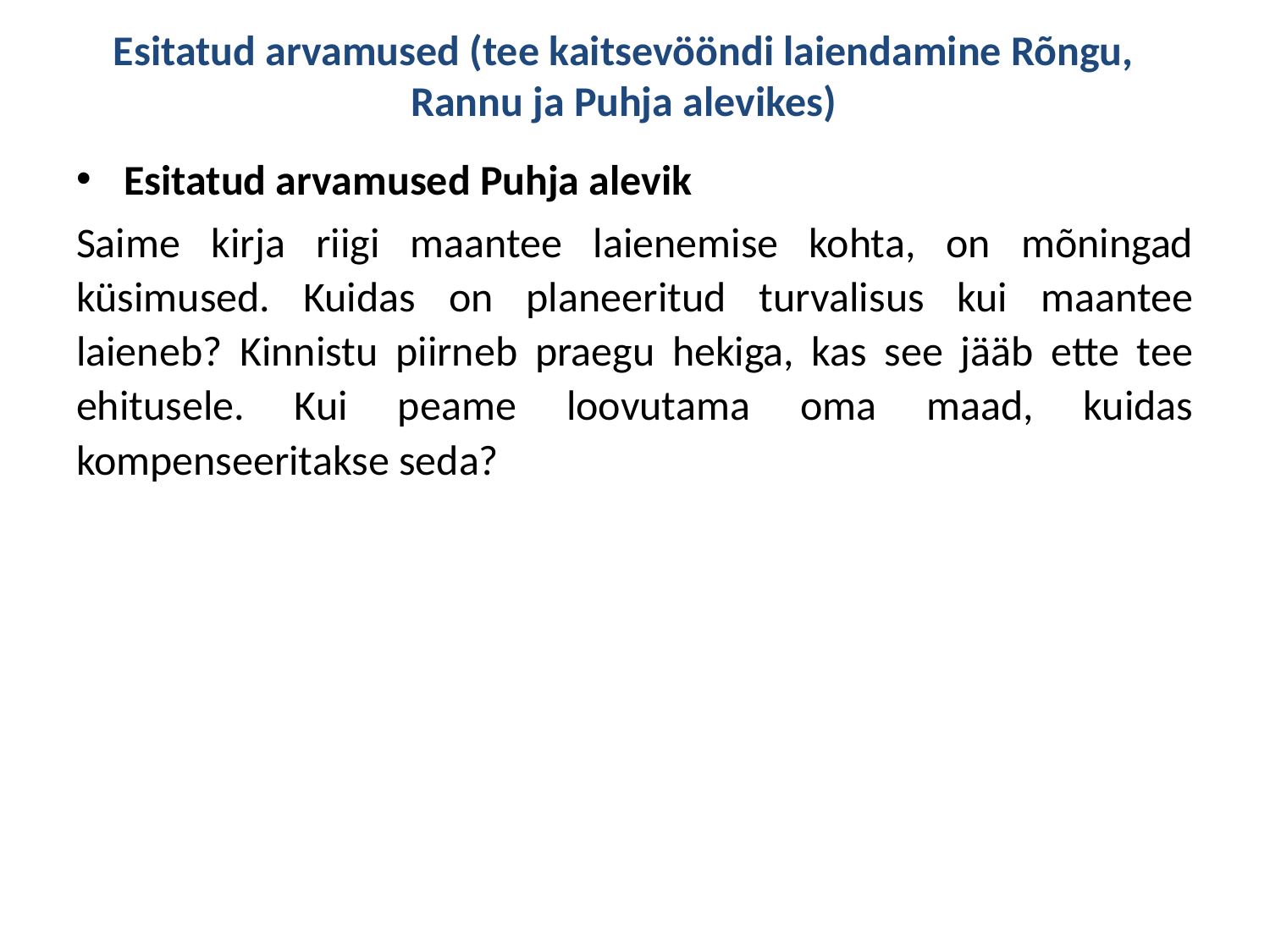

# Esitatud arvamused (tee kaitsevööndi laiendamine Rõngu, Rannu ja Puhja alevikes)
Esitatud arvamused Puhja alevik
Saime kirja riigi maantee laienemise kohta, on mõningad küsimused. Kuidas on planeeritud turvalisus kui maantee laieneb? Kinnistu piirneb praegu hekiga, kas see jääb ette tee ehitusele. Kui peame loovutama oma maad, kuidas kompenseeritakse seda?